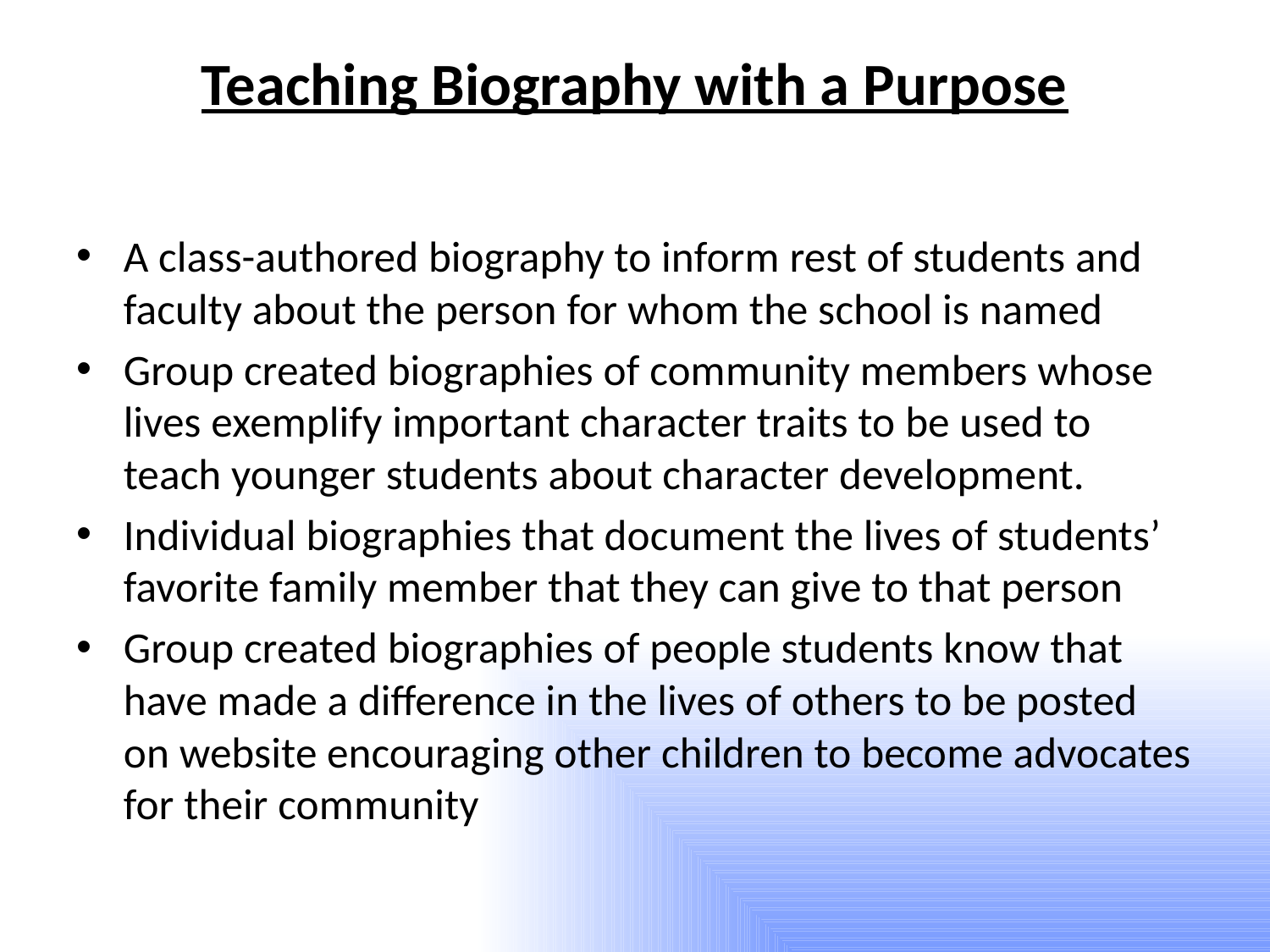

# Teaching Biography with a Purpose
A class-authored biography to inform rest of students and faculty about the person for whom the school is named
Group created biographies of community members whose lives exemplify important character traits to be used to teach younger students about character development.
Individual biographies that document the lives of students’ favorite family member that they can give to that person
Group created biographies of people students know that have made a difference in the lives of others to be posted on website encouraging other children to become advocates for their community